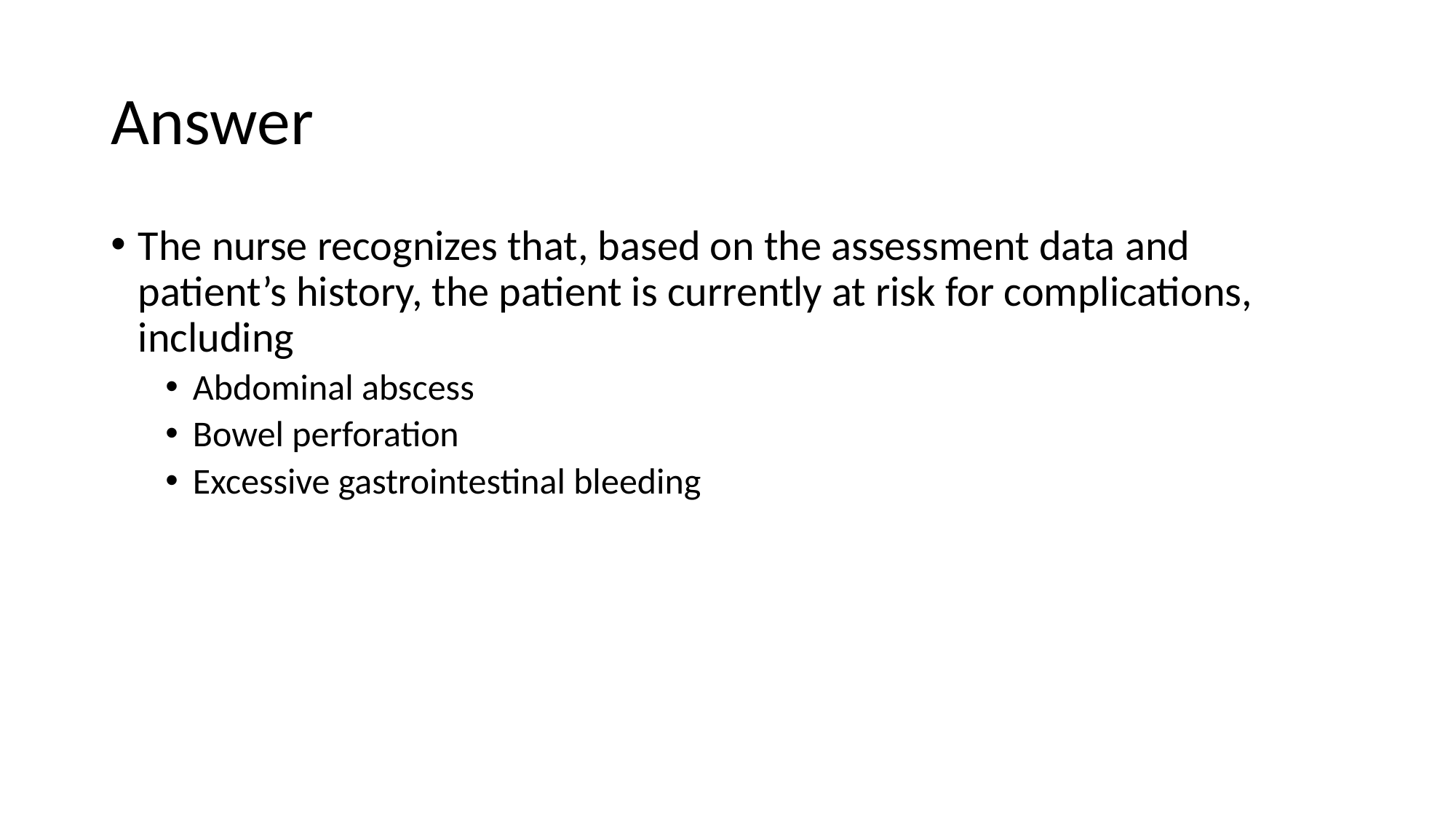

# Answer
The nurse recognizes that, based on the assessment data and patient’s history, the patient is currently at risk for complications, including
Abdominal abscess
Bowel perforation
Excessive gastrointestinal bleeding